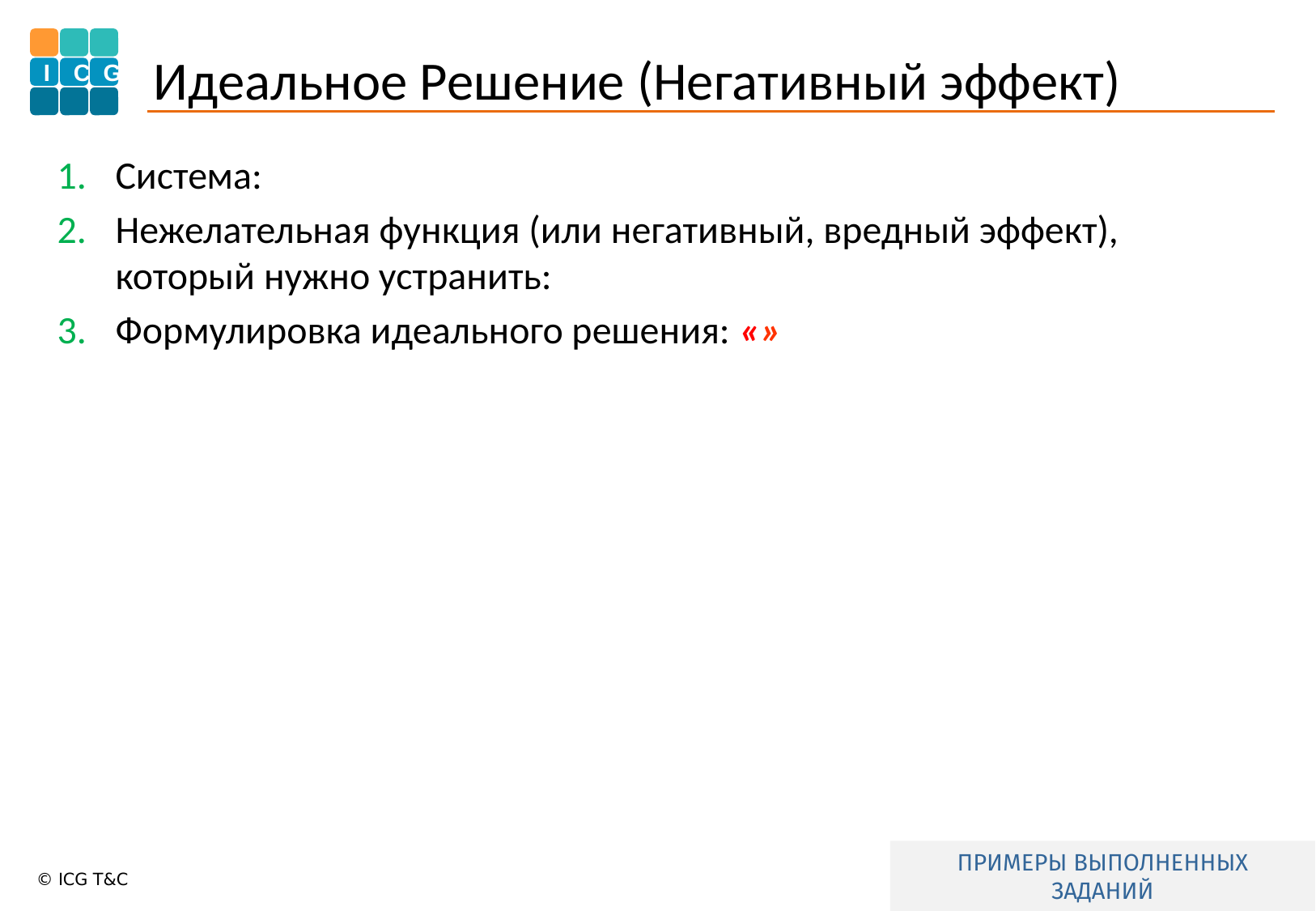

# Идеальное Решение (Негативный эффект)
Система:
Нежелательная функция (или негативный, вредный эффект), который нужно устранить:
Формулировка идеального решения: «»